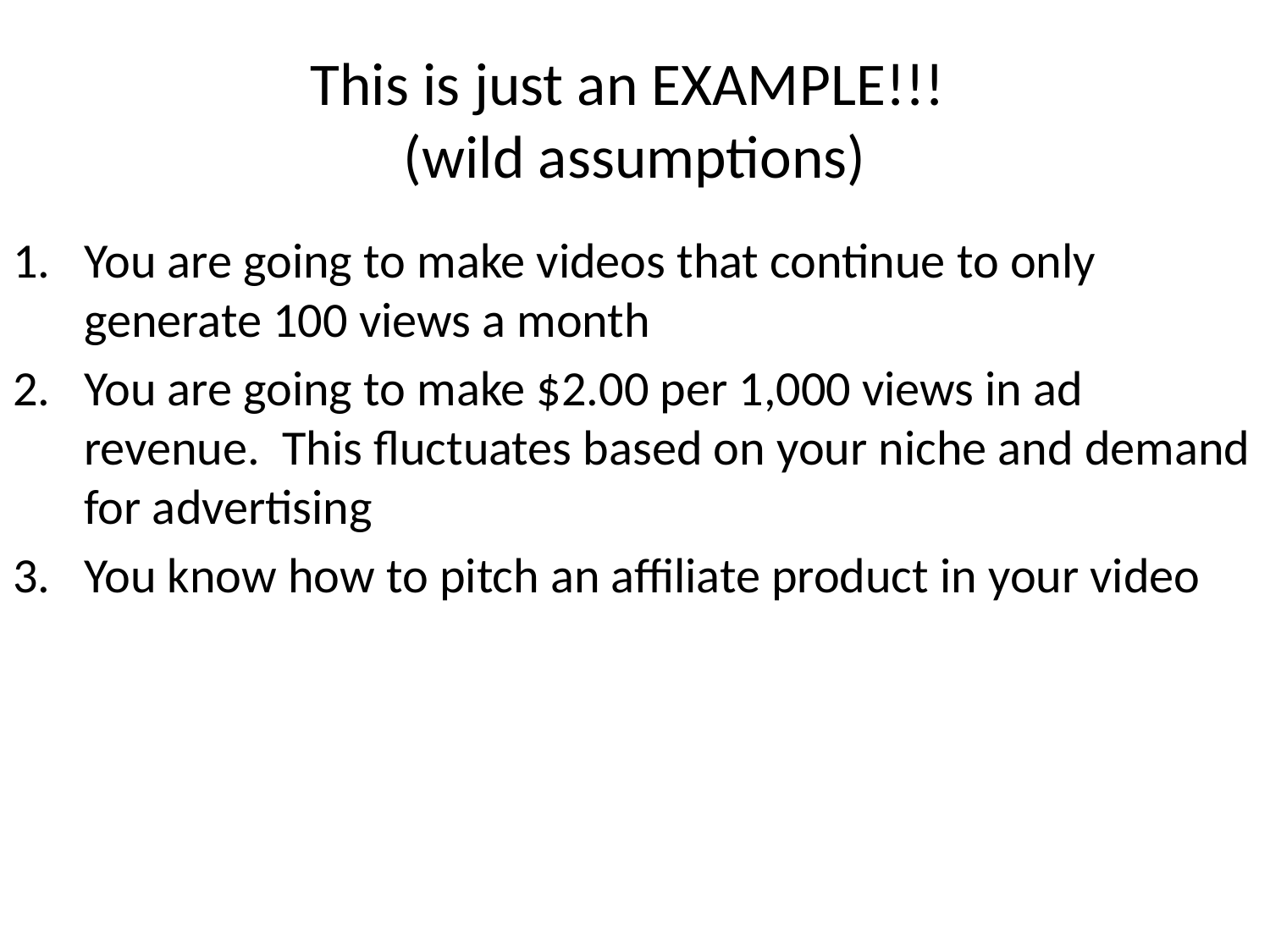

# This is just an EXAMPLE!!! (wild assumptions)
You are going to make videos that continue to only generate 100 views a month
You are going to make $2.00 per 1,000 views in ad revenue.  This fluctuates based on your niche and demand for advertising
You know how to pitch an affiliate product in your video